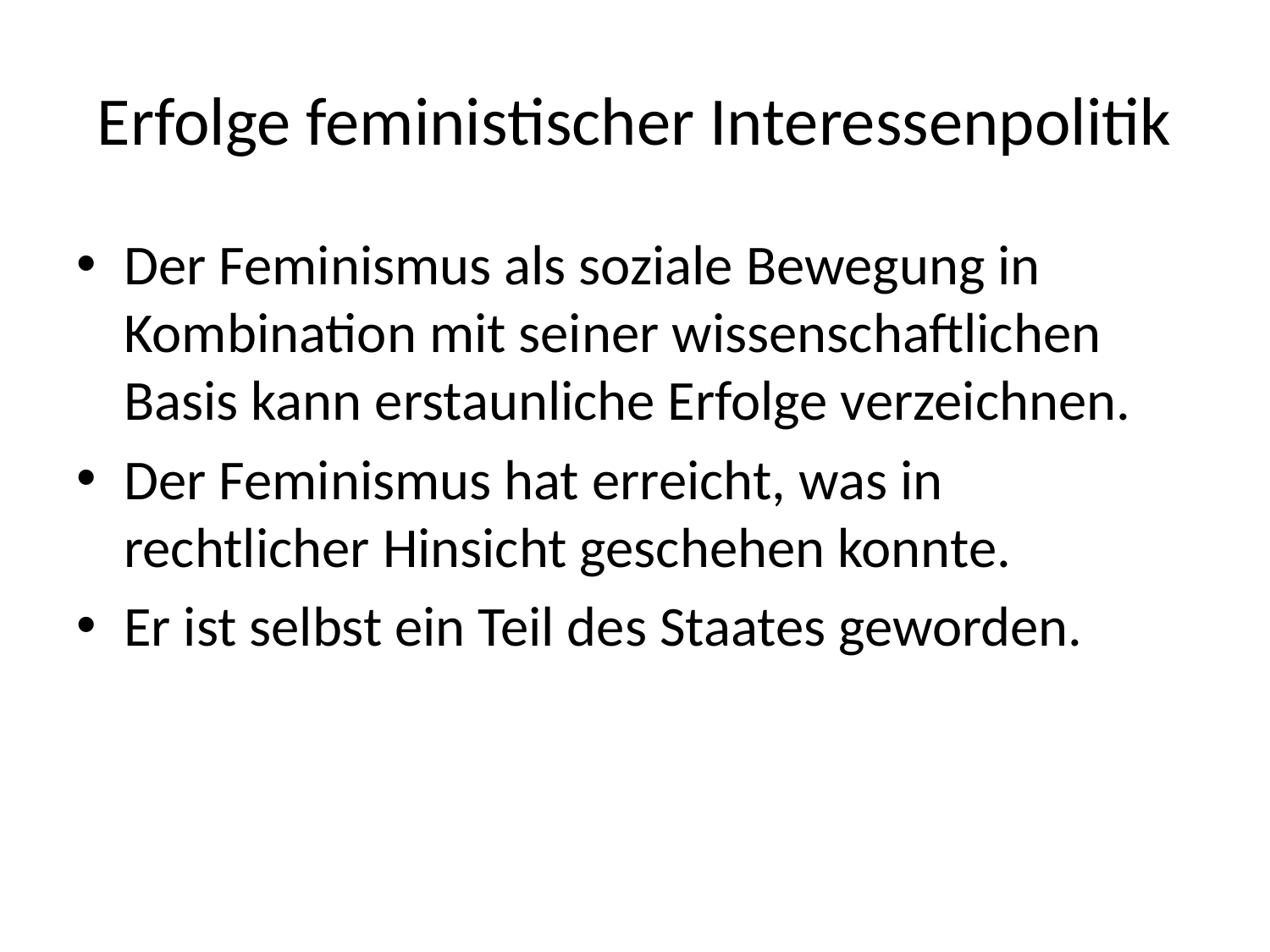

# Erfolge feministischer Interessenpolitik
Der Feminismus als soziale Bewegung in Kombination mit seiner wissenschaftlichen Basis kann erstaunliche Erfolge verzeichnen.
Der Feminismus hat erreicht, was in rechtlicher Hinsicht geschehen konnte.
Er ist selbst ein Teil des Staates geworden.